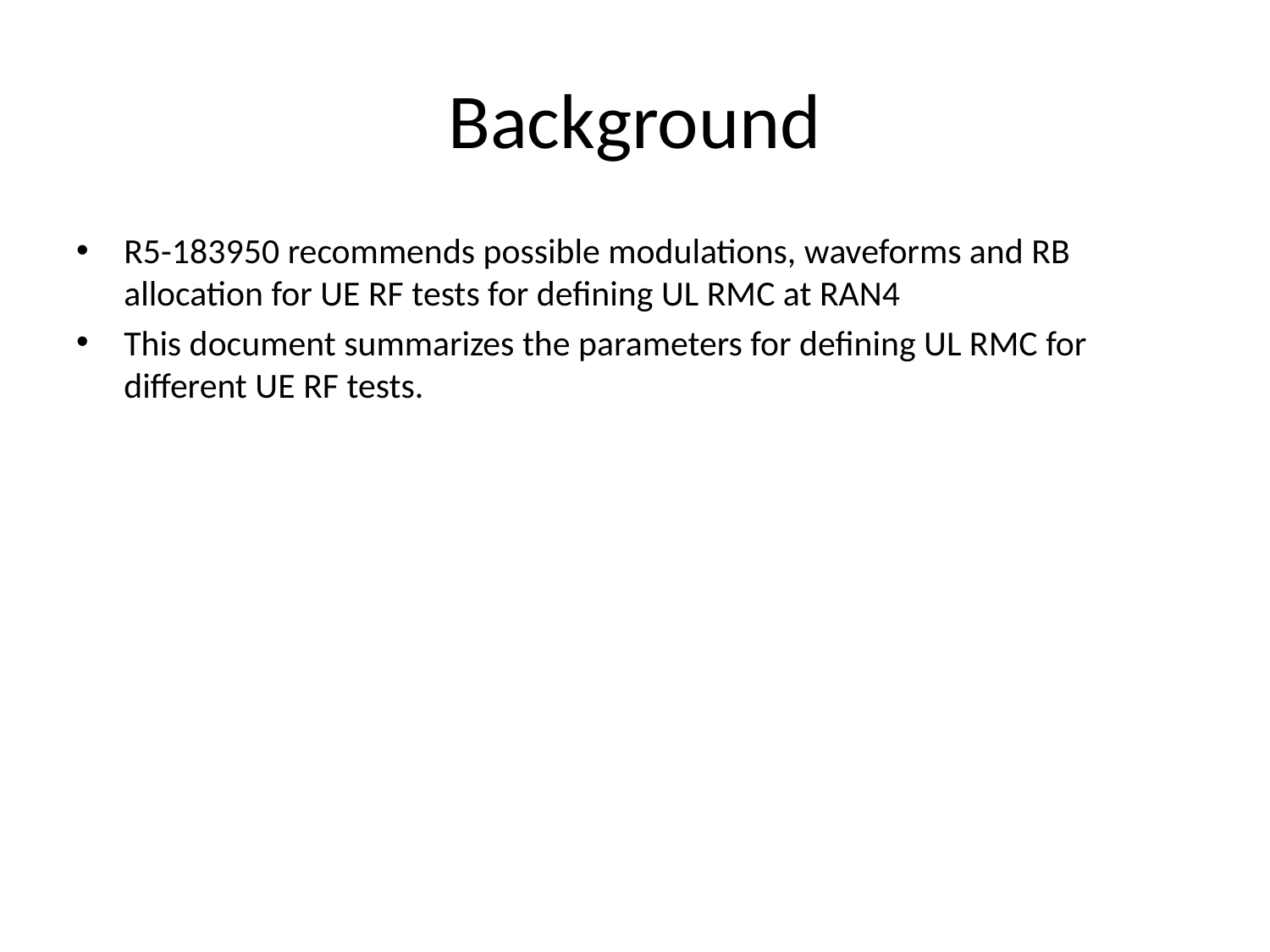

# Background
R5-183950 recommends possible modulations, waveforms and RB allocation for UE RF tests for defining UL RMC at RAN4
This document summarizes the parameters for defining UL RMC for different UE RF tests.